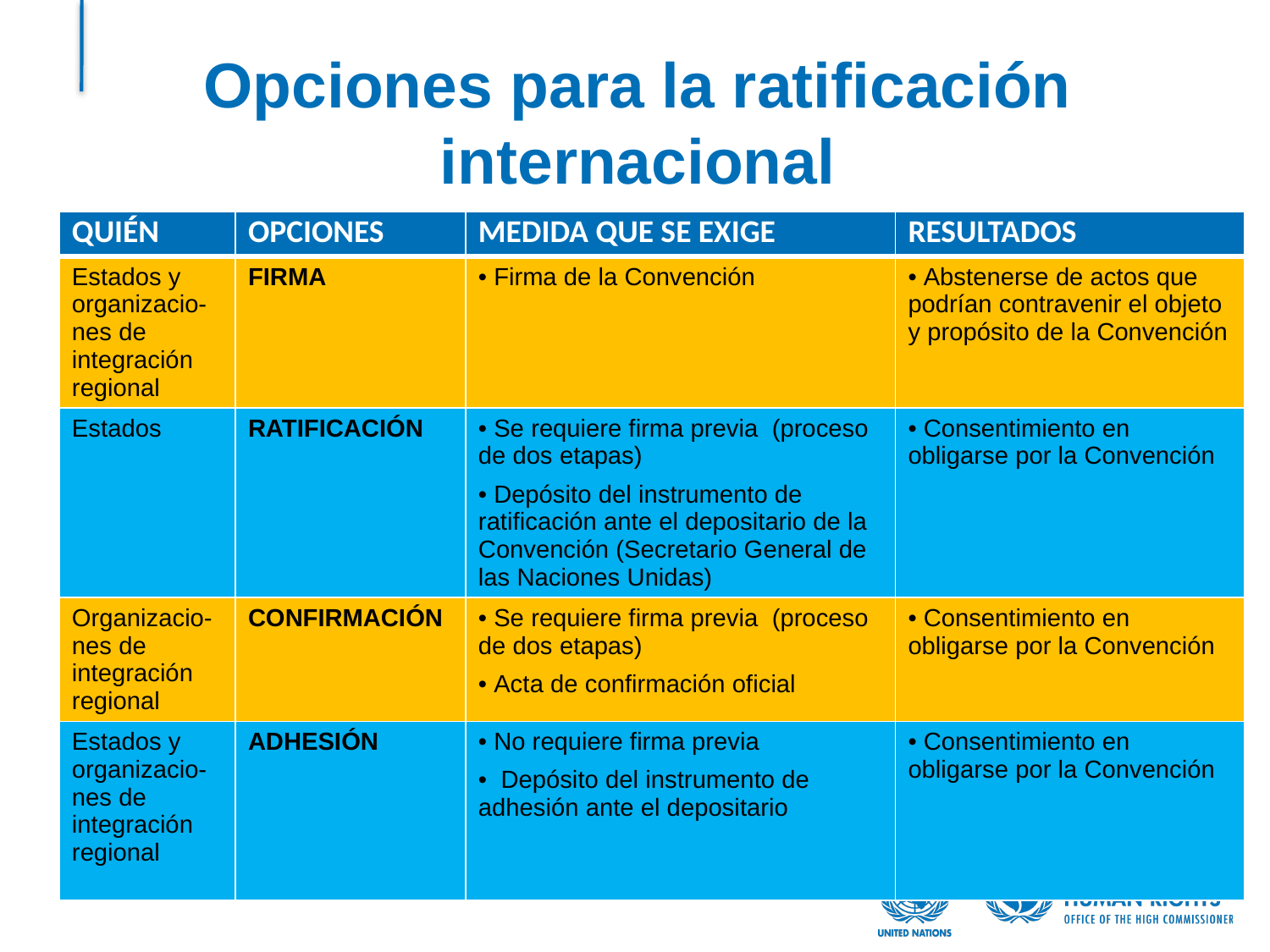

# Opciones para la ratificación internacional

| QUIÉN | OPCIONES | MEDIDA QUE SE EXIGE | RESULTADOS |
| --- | --- | --- | --- |
| Estados y organizacio-nes de integración regional | FIRMA | Firma de la Convención | Abstenerse de actos que podrían contravenir el objeto y propósito de la Convención |
| Estados | RATIFICACIÓN | Se requiere firma previa (proceso de dos etapas) Depósito del instrumento de ratificación ante el depositario de la Convención (Secretario General de las Naciones Unidas) | Consentimiento en obligarse por la Convención |
| Organizacio-nes de integración regional | CONFIRMACIÓN | Se requiere firma previa (proceso de dos etapas) Acta de confirmación oficial | Consentimiento en obligarse por la Convención |
| Estados y organizacio-nes de integración regional | ADHESIÓN | No requiere firma previa Depósito del instrumento de adhesión ante el depositario | Consentimiento en obligarse por la Convención |